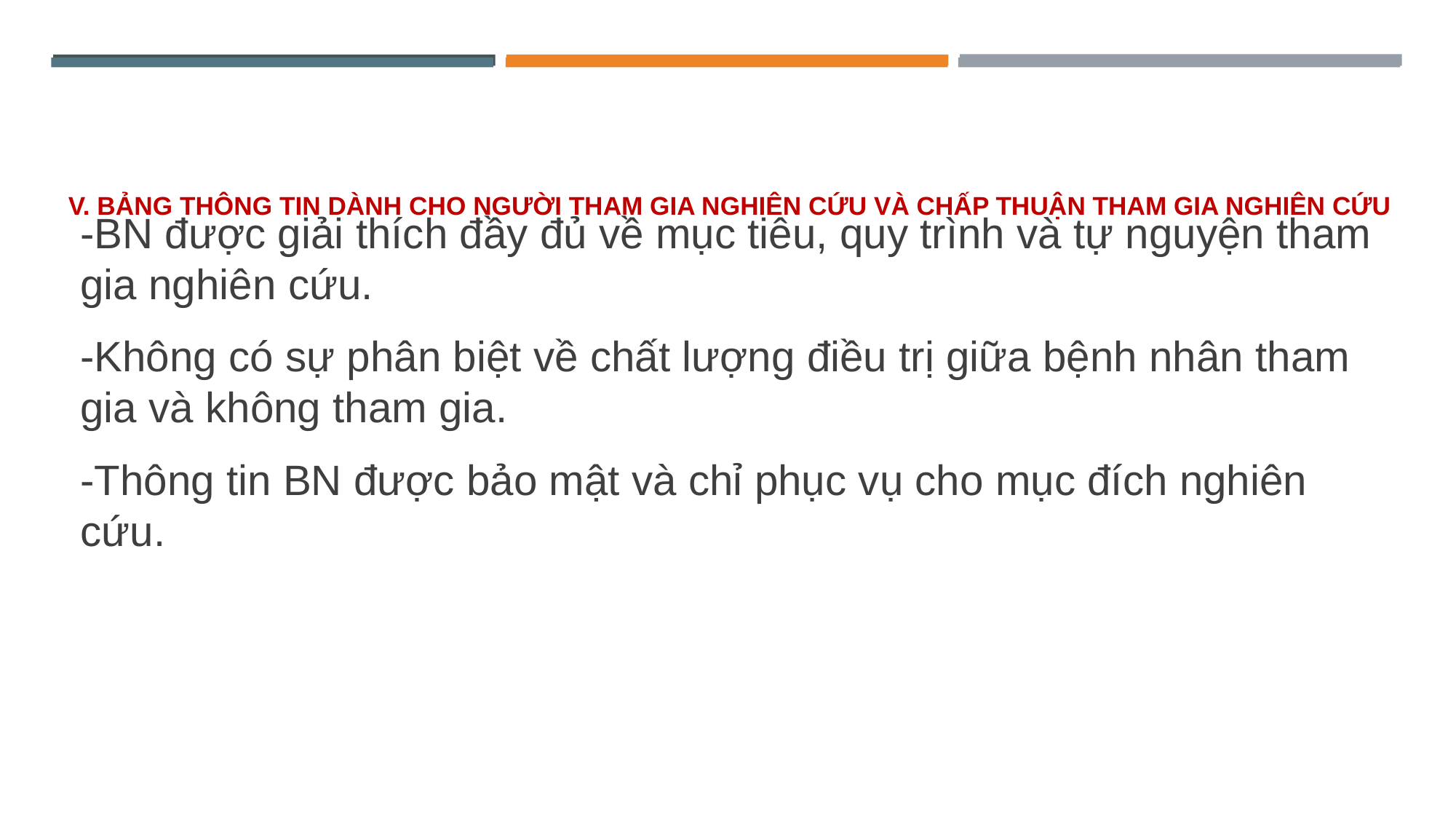

# V. BẢNG THÔNG TIN DÀNH CHO NGƯỜI THAM GIA NGHIÊN CỨU VÀ CHẤP THUẬN THAM GIA NGHIÊN CỨU
-BN được giải thích đầy đủ về mục tiêu, quy trình và tự nguyện tham gia nghiên cứu.
-Không có sự phân biệt về chất lượng điều trị giữa bệnh nhân tham gia và không tham gia.
-Thông tin BN được bảo mật và chỉ phục vụ cho mục đích nghiên cứu.